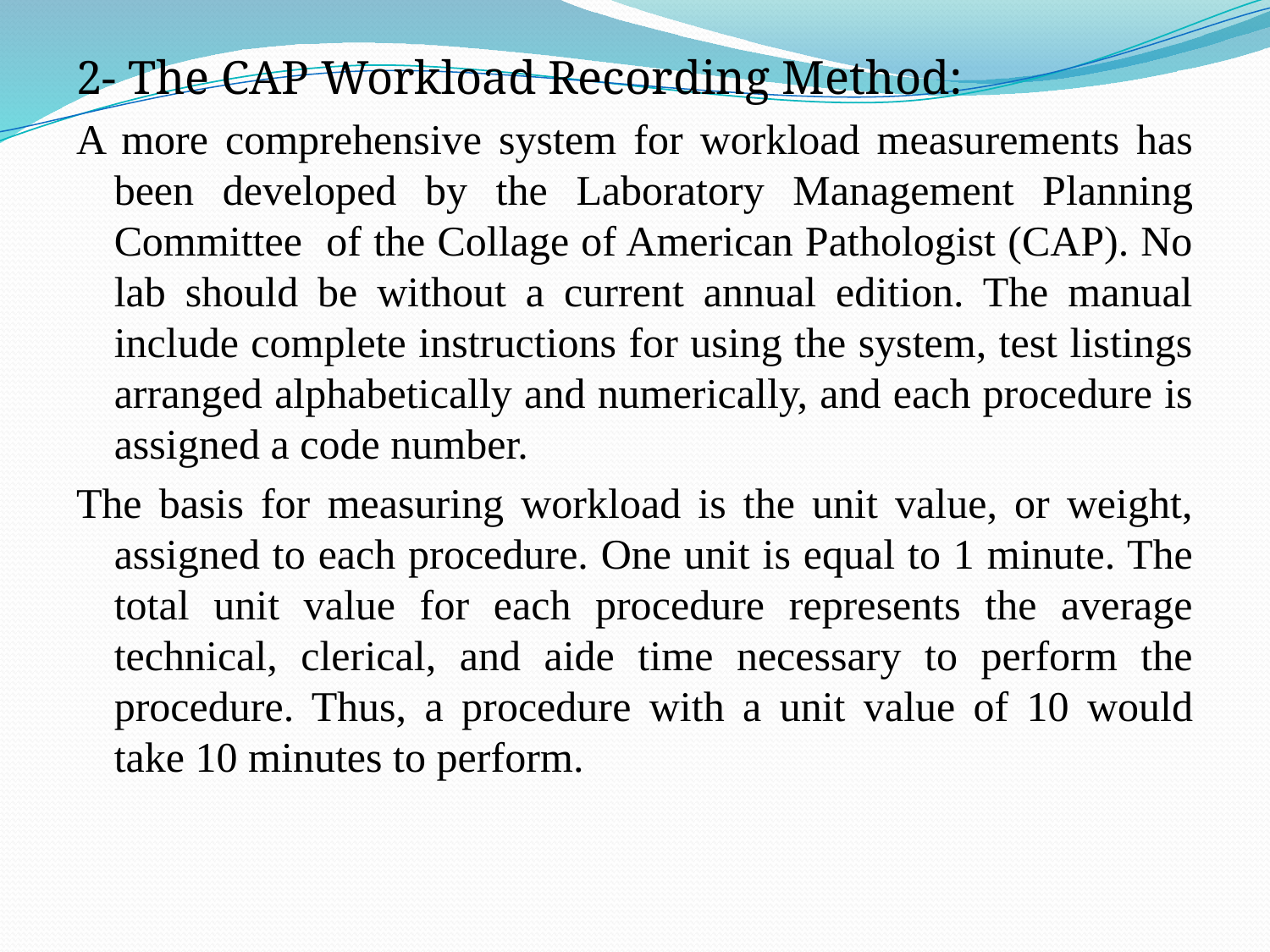

2- The CAP Workload Recording Method:
A more comprehensive system for workload measurements has been developed by the Laboratory Management Planning Committee  of the Collage of American Pathologist (CAP). No lab should be without a current annual edition. The manual include complete instructions for using the system, test listings arranged alphabetically and numerically, and each procedure is assigned a code number.
The basis for measuring workload is the unit value, or weight, assigned to each procedure. One unit is equal to 1 minute. The total unit value for each procedure represents the average technical, clerical, and aide time necessary to perform the procedure. Thus, a procedure with a unit value of 10 would take 10 minutes to perform.